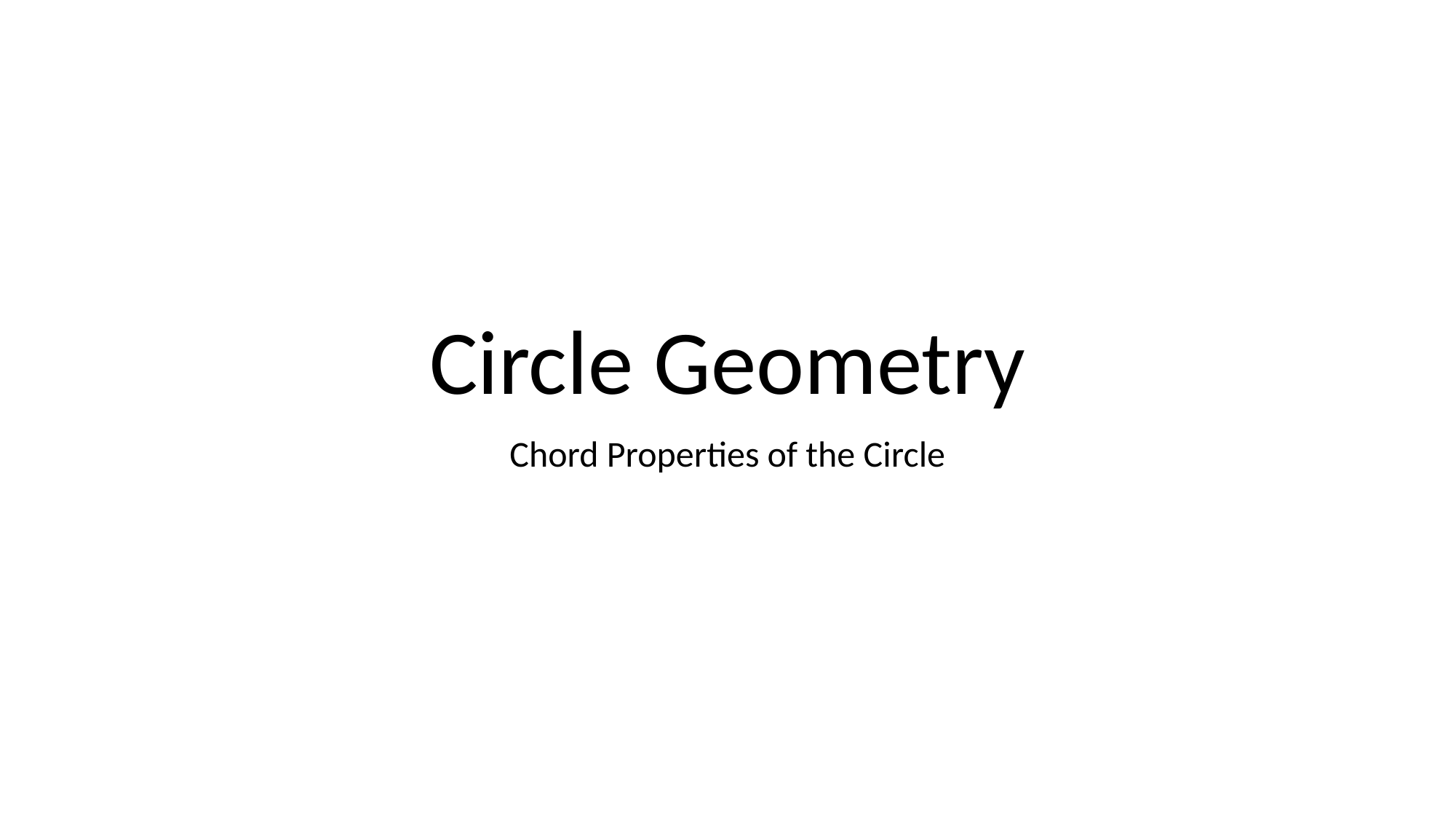

# Circle Geometry
Chord Properties of the Circle